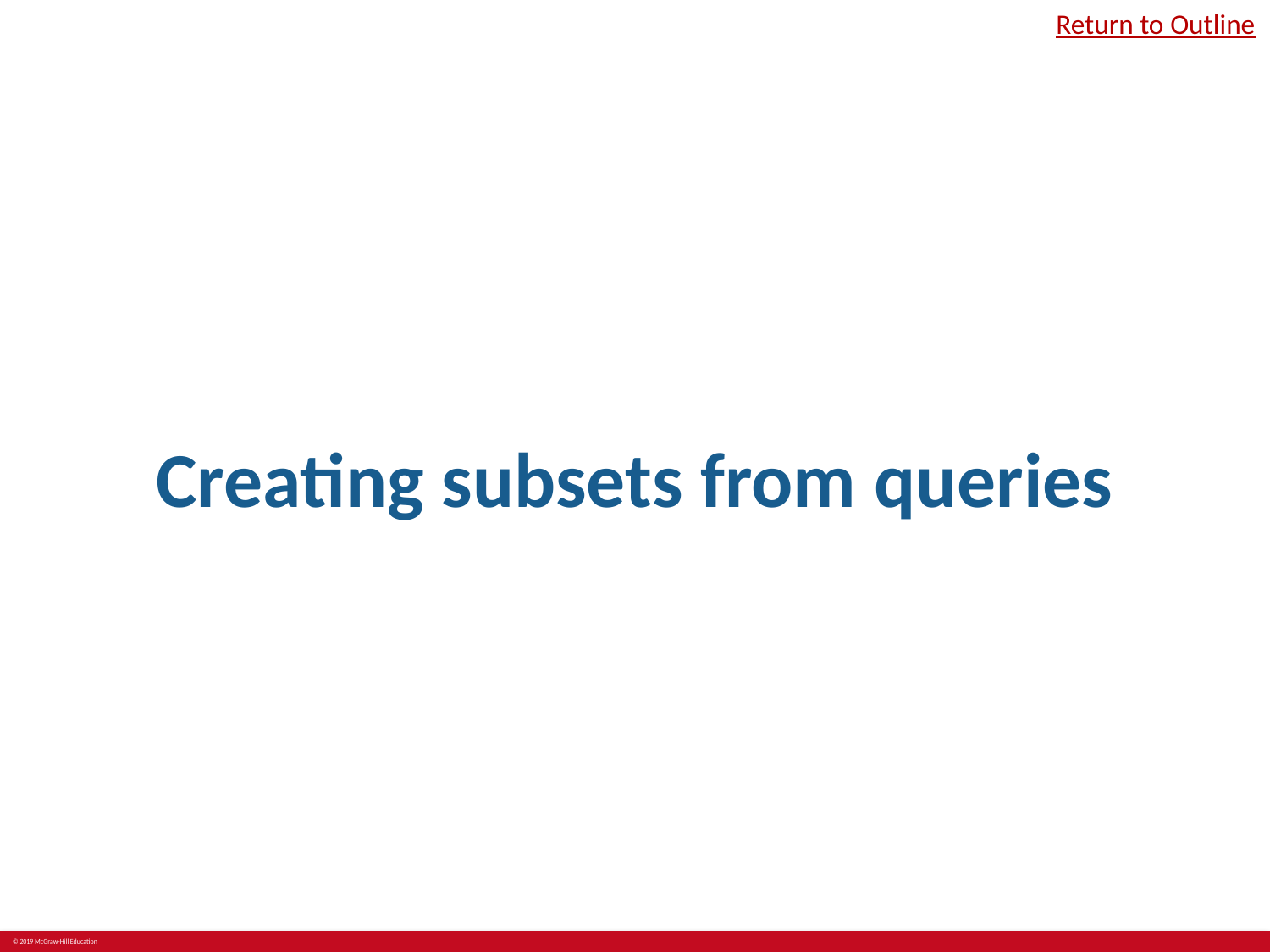

Return to Outline
# Creating subsets from queries